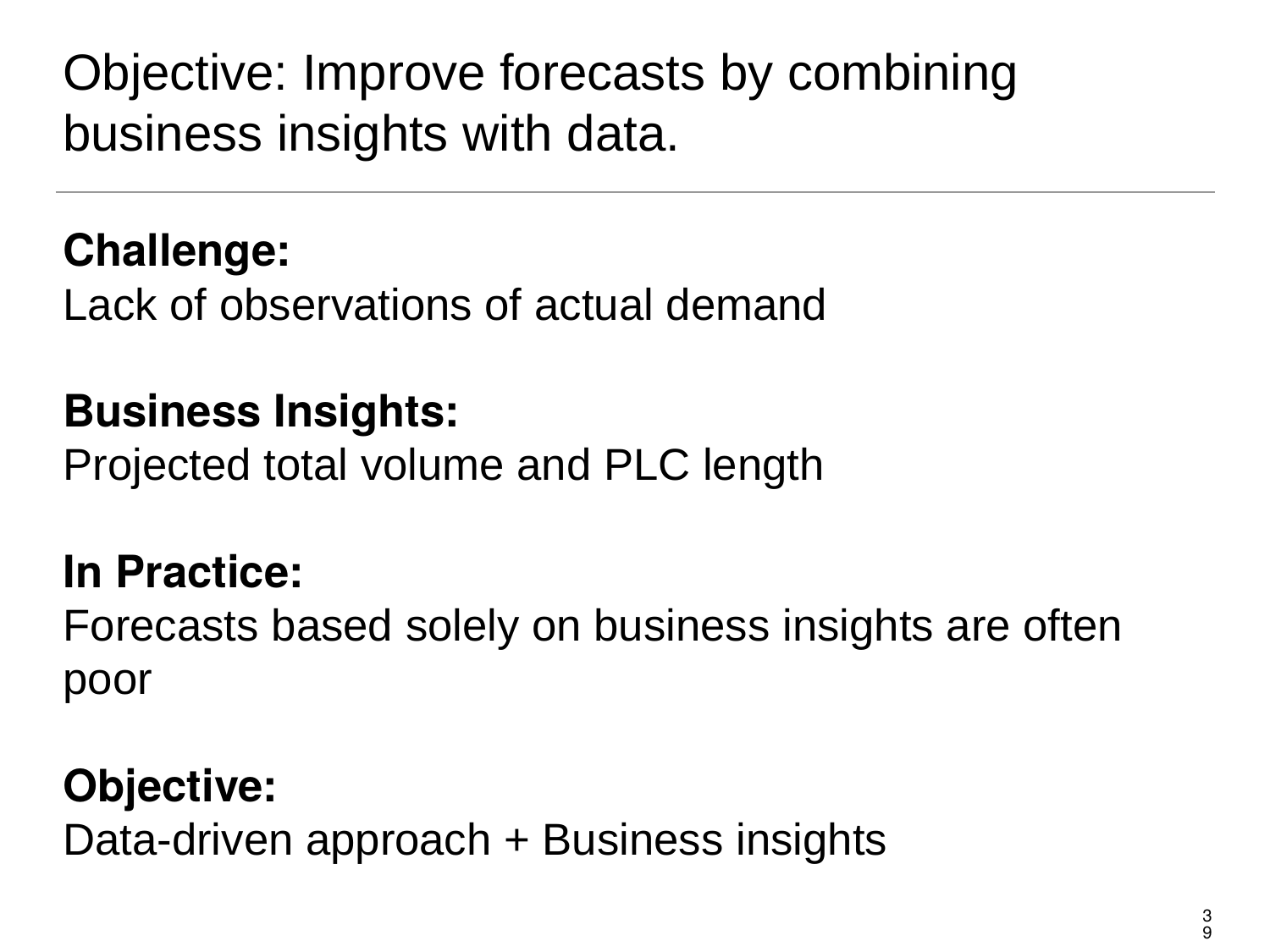

# Objective: Improve forecasts by combining business insights with data.
Challenge:
Lack of observations of actual demand

Business Insights:
Projected total volume and PLC length

In Practice:
Forecasts based solely on business insights are often poor

Objective:
Data-driven approach + Business insights
39